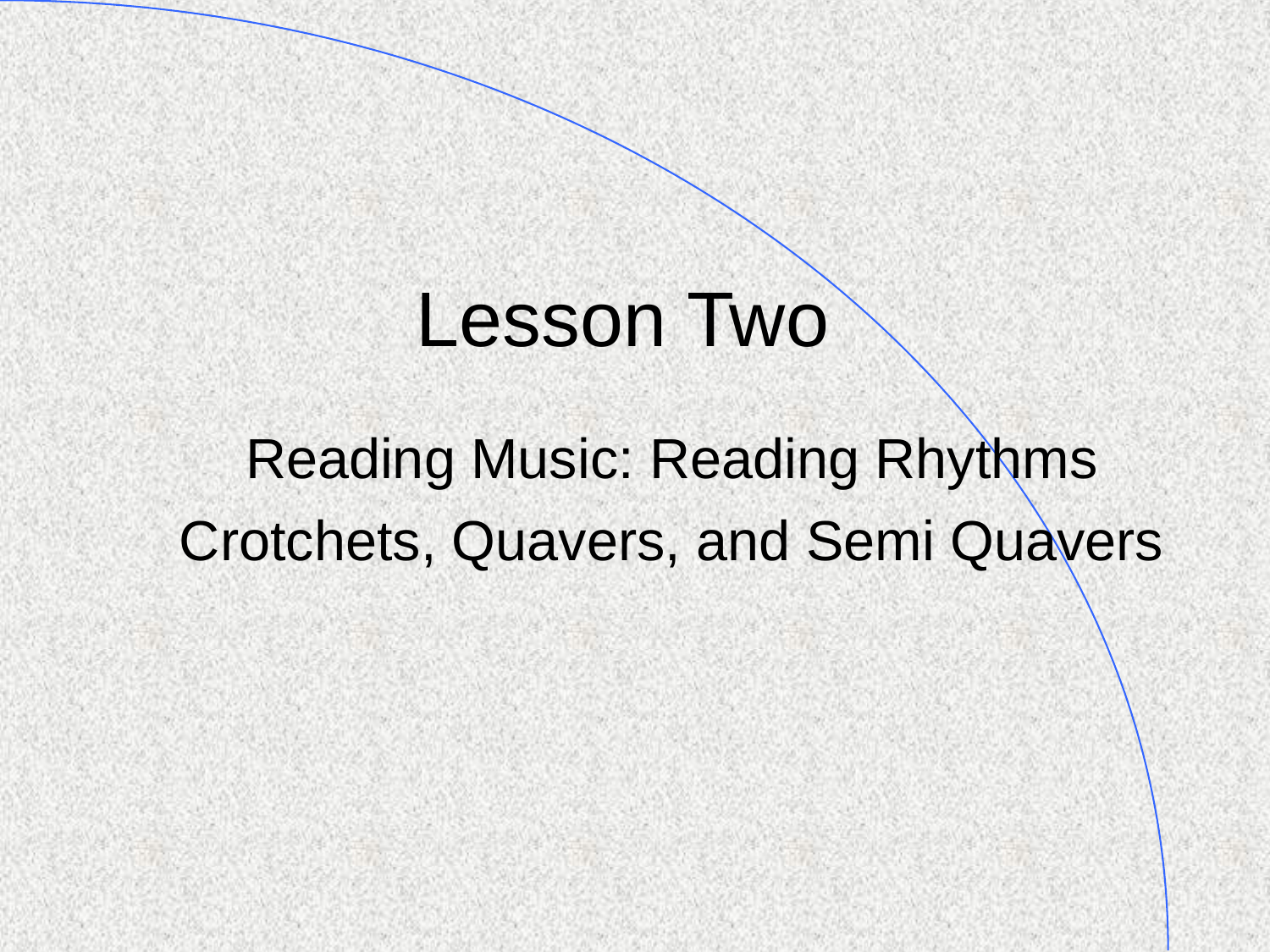

# Lesson Two
Reading Music: Reading Rhythms
Crotchets, Quavers, and Semi Quavers